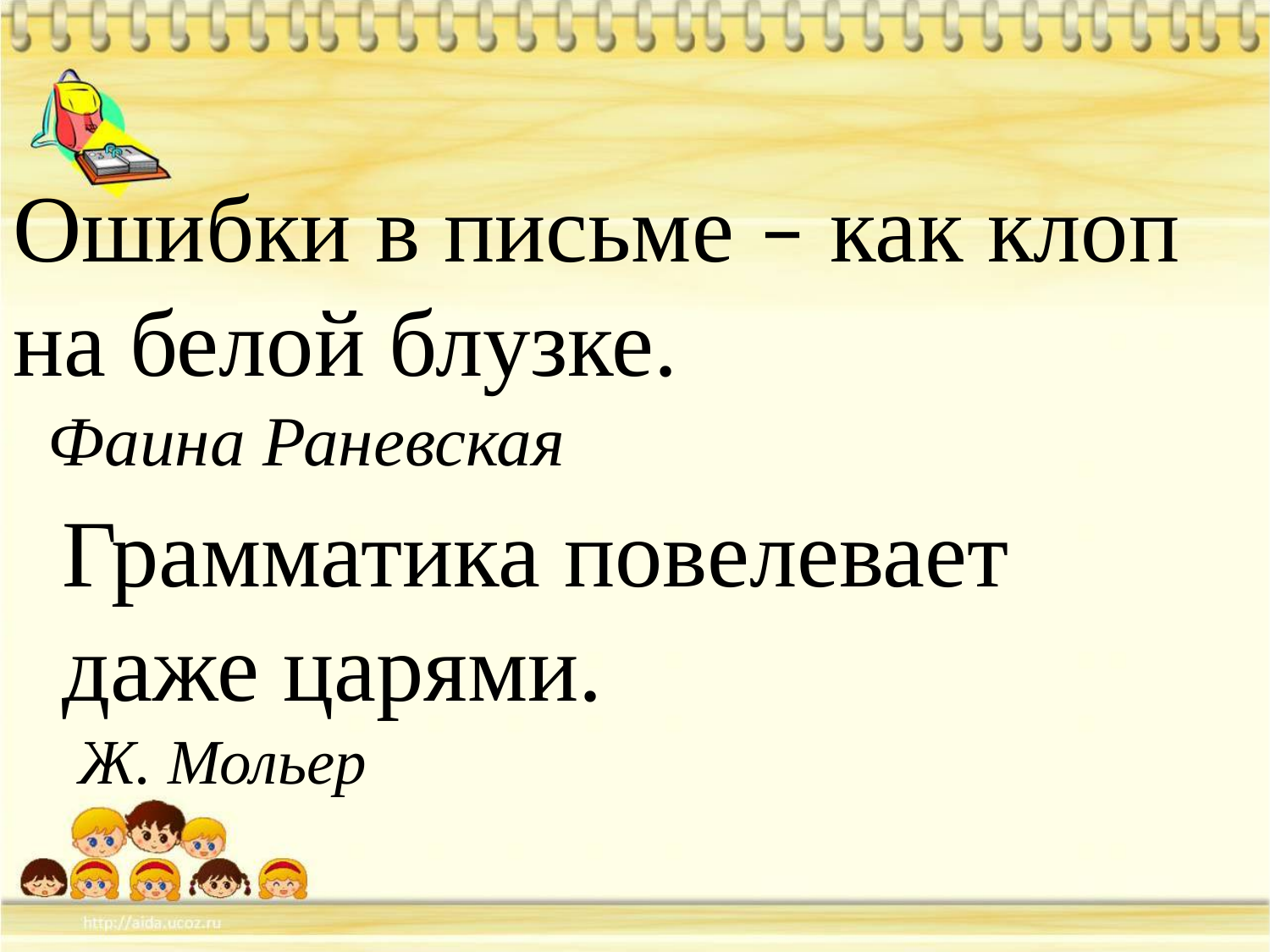

Ошибки в письме – как клоп на белой блузке.
  Фаина Раневская

Грамматика повелевает даже царями.
 Ж. Мольер